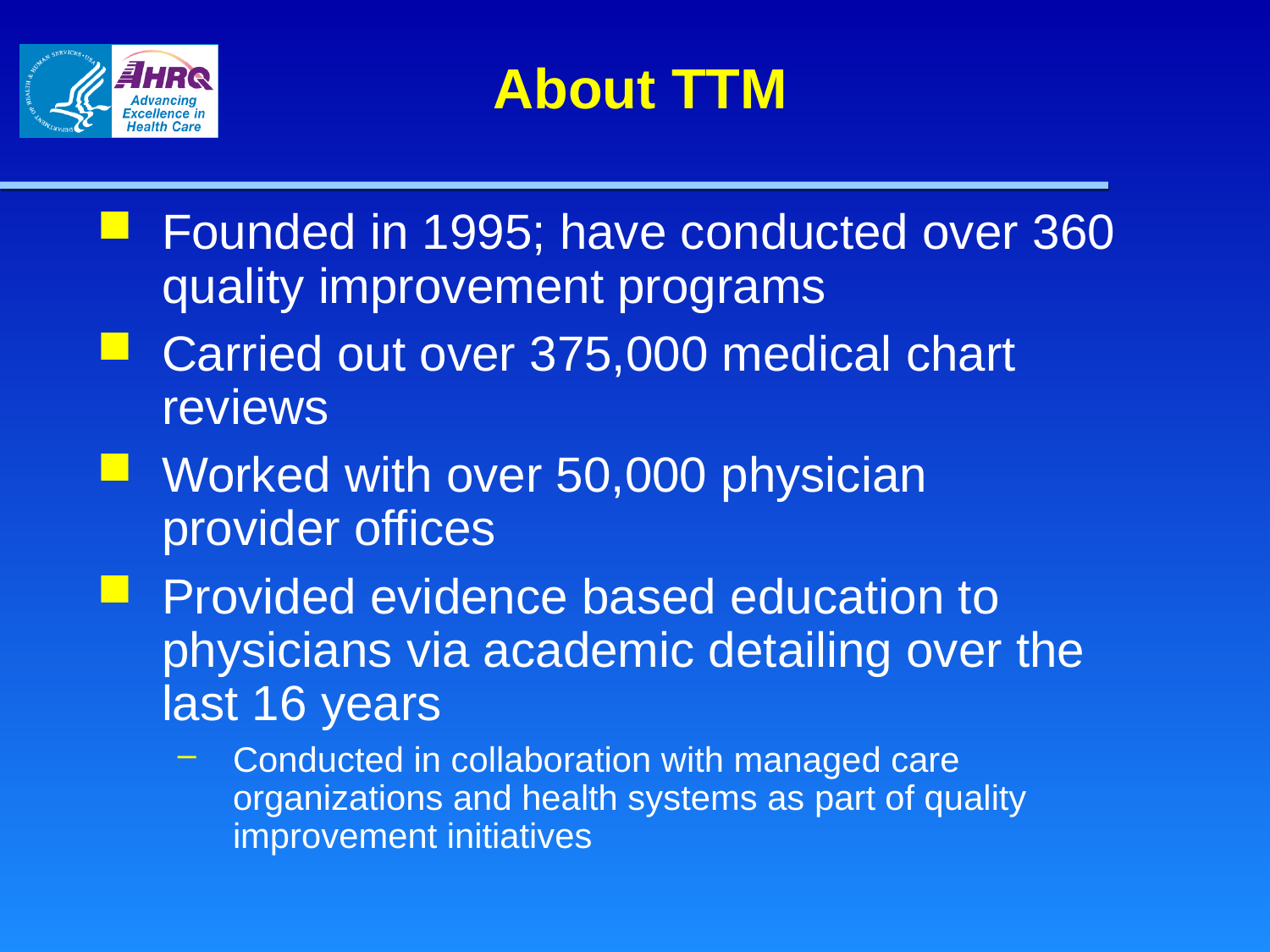

About TTM
Founded in 1995; have conducted over 360 quality improvement programs
Carried out over 375,000 medical chart reviews
Worked with over 50,000 physician provider offices
Provided evidence based education to physicians via academic detailing over the last 16 years
Conducted in collaboration with managed care organizations and health systems as part of quality improvement initiatives